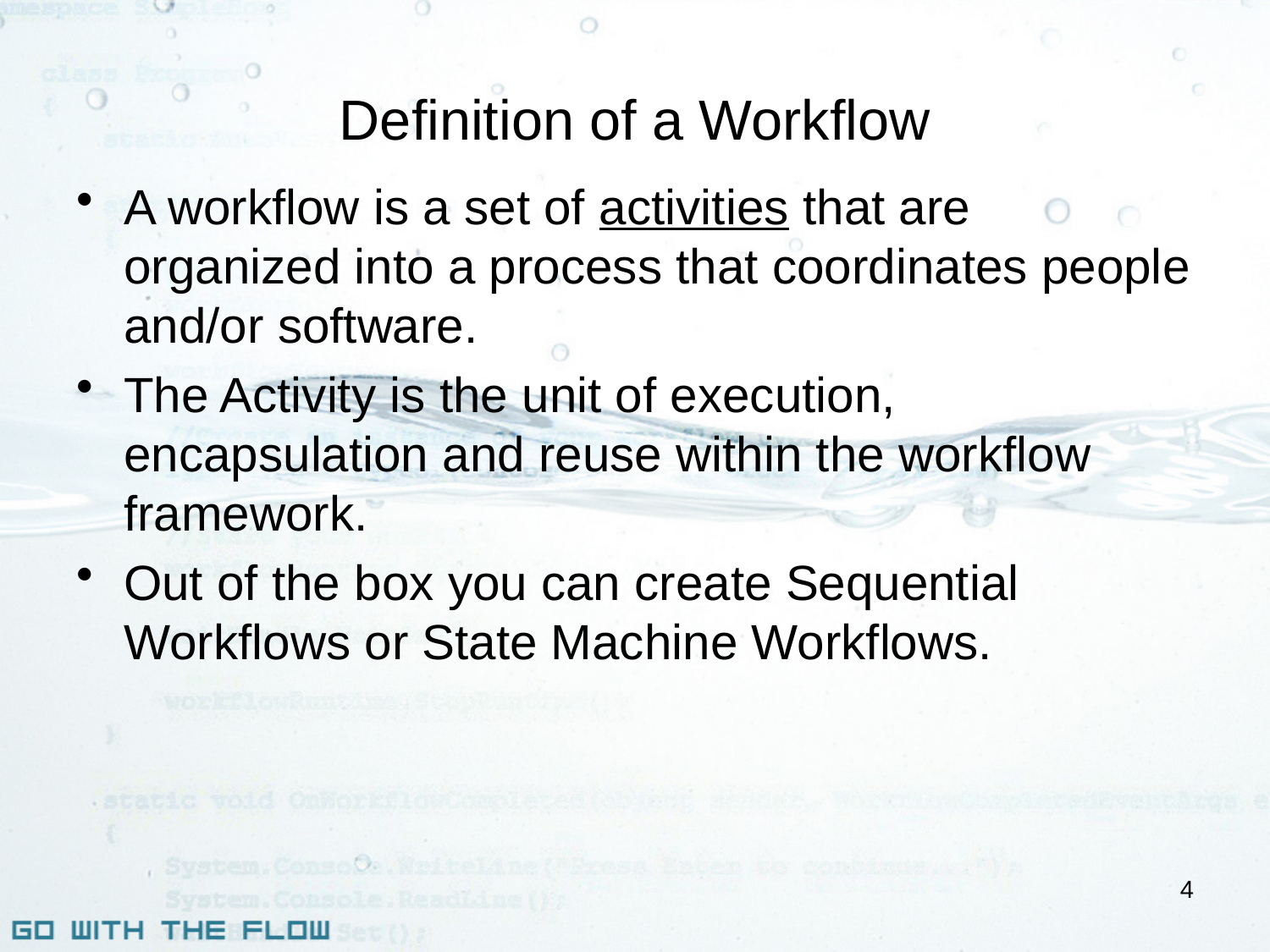

# Definition of a Workflow
A workflow is a set of activities that are organized into a process that coordinates people and/or software.
The Activity is the unit of execution, encapsulation and reuse within the workflow framework.
Out of the box you can create Sequential Workflows or State Machine Workflows.

4